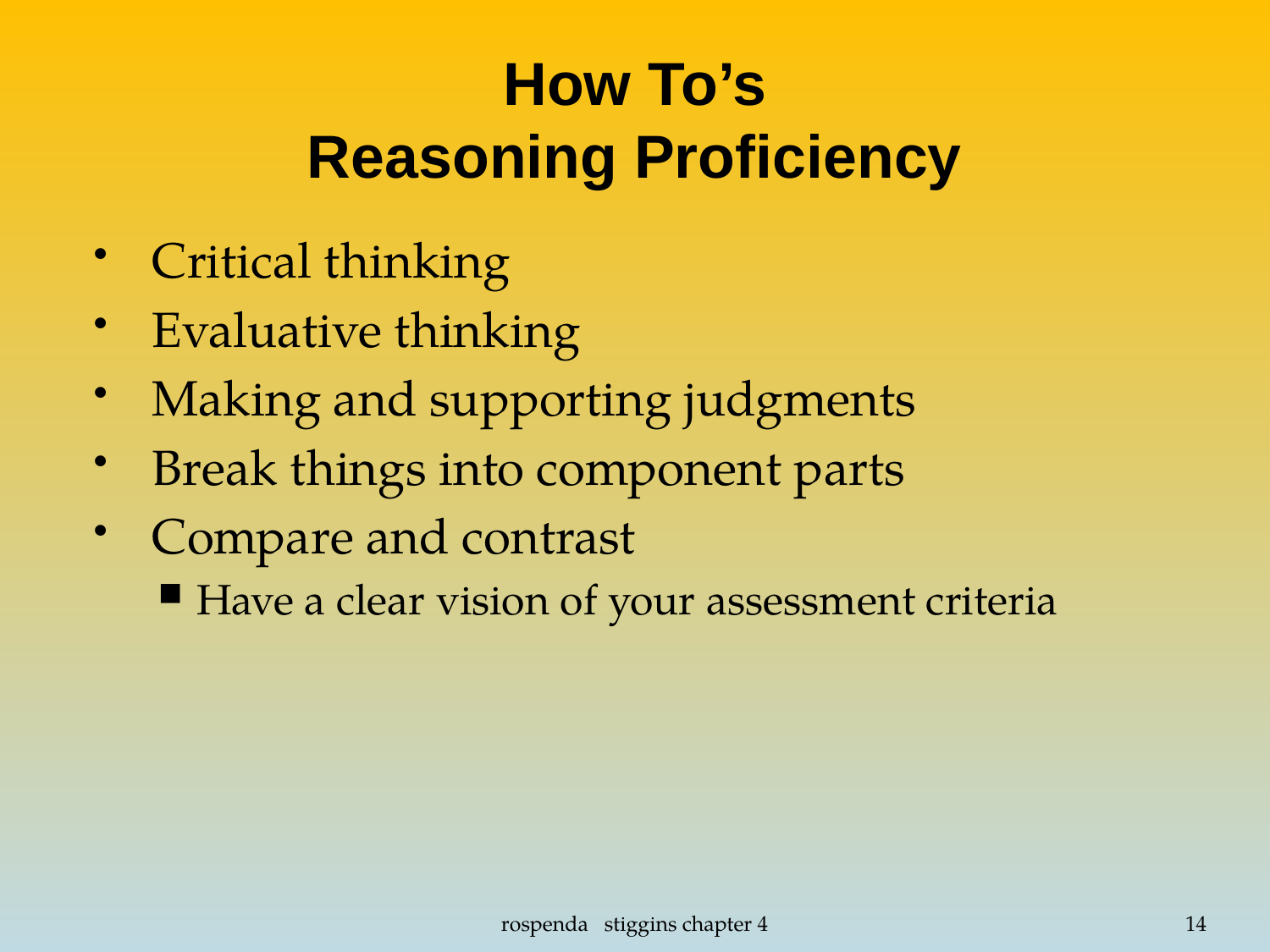

# How To’s Reasoning Proficiency
Critical thinking
Evaluative thinking
Making and supporting judgments
Break things into component parts
Compare and contrast
Have a clear vision of your assessment criteria
rospenda   stiggins chapter 4
14